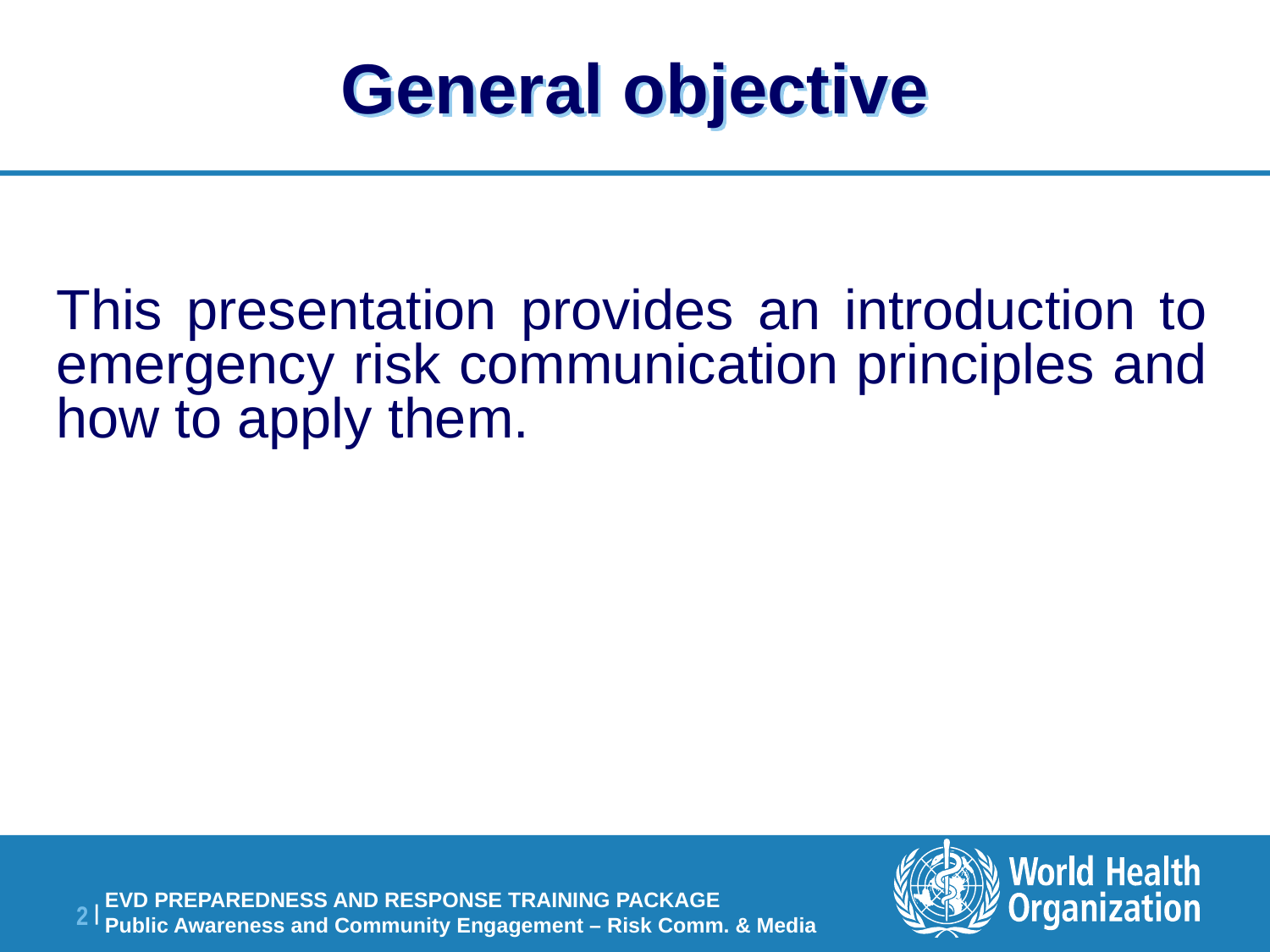

# General objective
This presentation provides an introduction to emergency risk communication principles and how to apply them.